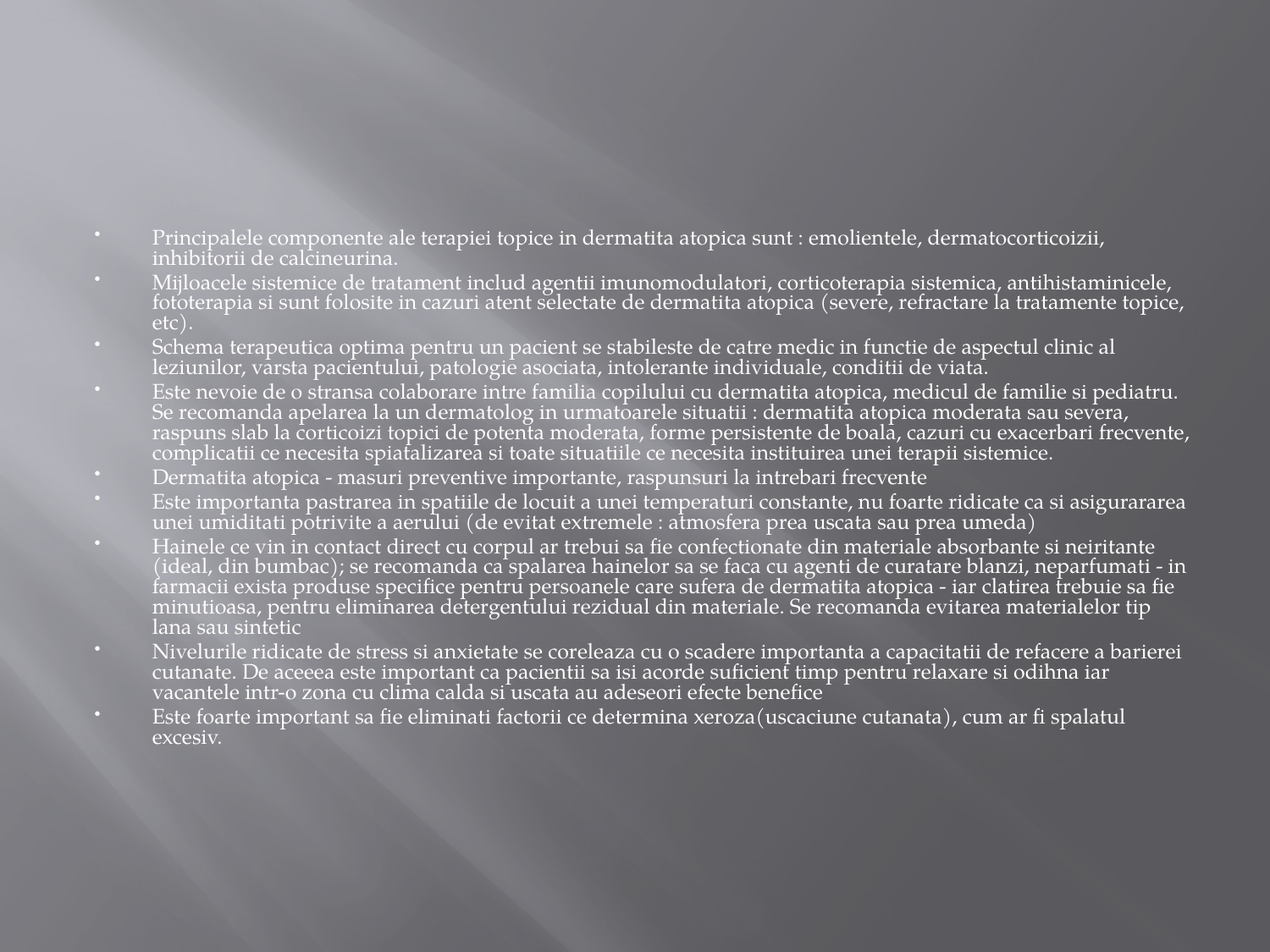

#
Principalele componente ale terapiei topice in dermatita atopica sunt : emolientele, dermatocorticoizii, inhibitorii de calcineurina.
Mijloacele sistemice de tratament includ agentii imunomodulatori, corticoterapia sistemica, antihistaminicele, fototerapia si sunt folosite in cazuri atent selectate de dermatita atopica (severe, refractare la tratamente topice, etc).
Schema terapeutica optima pentru un pacient se stabileste de catre medic in functie de aspectul clinic al leziunilor, varsta pacientului, patologie asociata, intolerante individuale, conditii de viata.
Este nevoie de o stransa colaborare intre familia copilului cu dermatita atopica, medicul de familie si pediatru.
Se recomanda apelarea la un dermatolog in urmatoarele situatii : dermatita atopica moderata sau severa, raspuns slab la corticoizi topici de potenta moderata, forme persistente de boala, cazuri cu exacerbari frecvente, complicatii ce necesita spiatalizarea si toate situatiile ce necesita instituirea unei terapii sistemice.
Dermatita atopica - masuri preventive importante, raspunsuri la intrebari frecvente
Este importanta pastrarea in spatiile de locuit a unei temperaturi constante, nu foarte ridicate ca si asigurararea unei umiditati potrivite a aerului (de evitat extremele : atmosfera prea uscata sau prea umeda)
Hainele ce vin in contact direct cu corpul ar trebui sa fie confectionate din materiale absorbante si neiritante (ideal, din bumbac); se recomanda ca spalarea hainelor sa se faca cu agenti de curatare blanzi, neparfumati - in farmacii exista produse specifice pentru persoanele care sufera de dermatita atopica - iar clatirea trebuie sa fie minutioasa, pentru eliminarea detergentului rezidual din materiale. Se recomanda evitarea materialelor tip lana sau sintetic
Nivelurile ridicate de stress si anxietate se coreleaza cu o scadere importanta a capacitatii de refacere a barierei cutanate. De aceeea este important ca pacientii sa isi acorde suficient timp pentru relaxare si odihna iar vacantele intr-o zona cu clima calda si uscata au adeseori efecte benefice
Este foarte important sa fie eliminati factorii ce determina xeroza(uscaciune cutanata), cum ar fi spalatul excesiv.